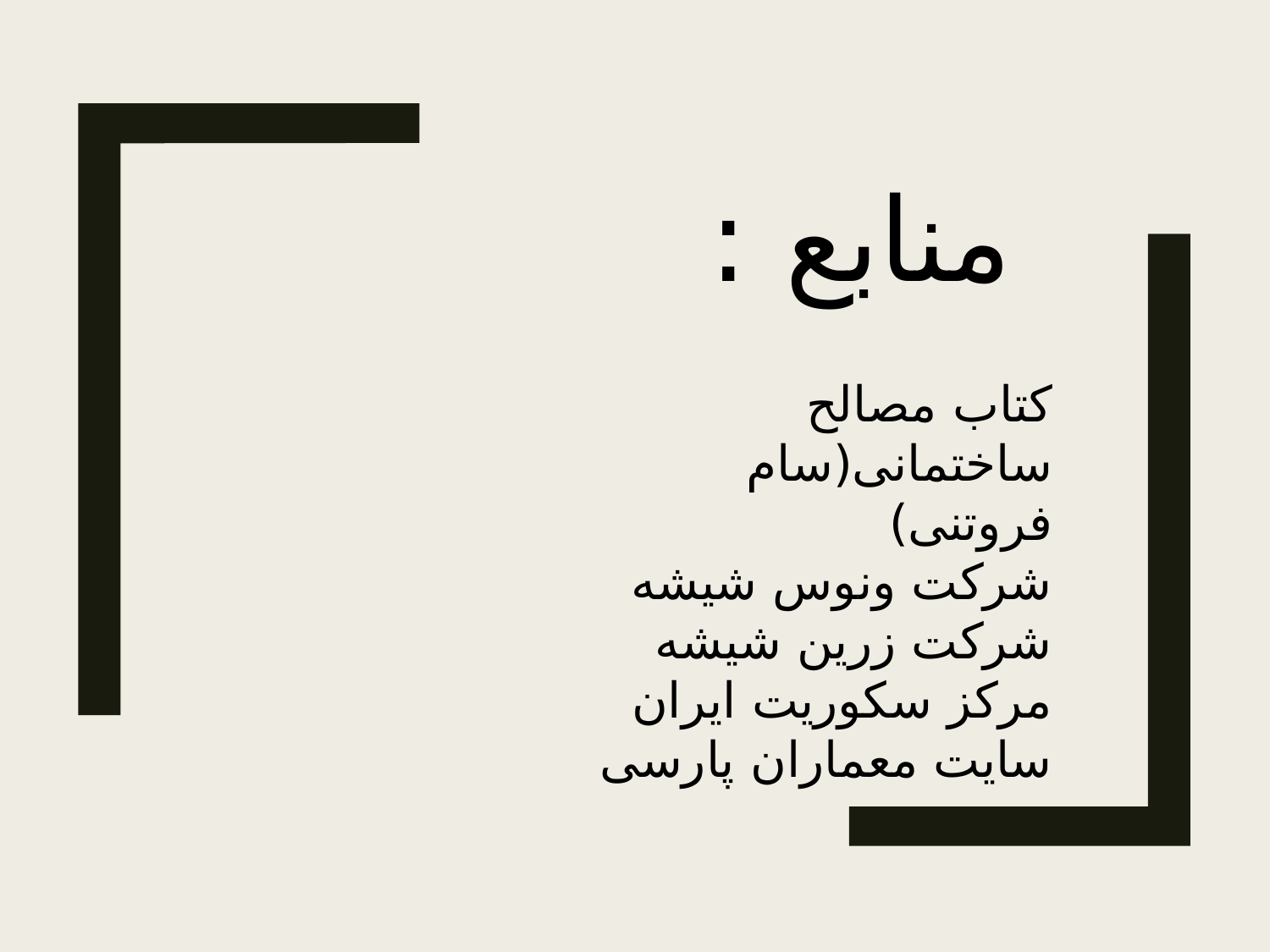

#
منابع :
کتاب مصالح ساختمانی(سام فروتنی)
شرکت ونوس شیشه
شرکت زرین شیشه
مرکز سکوریت ایران
سایت معماران پارسی